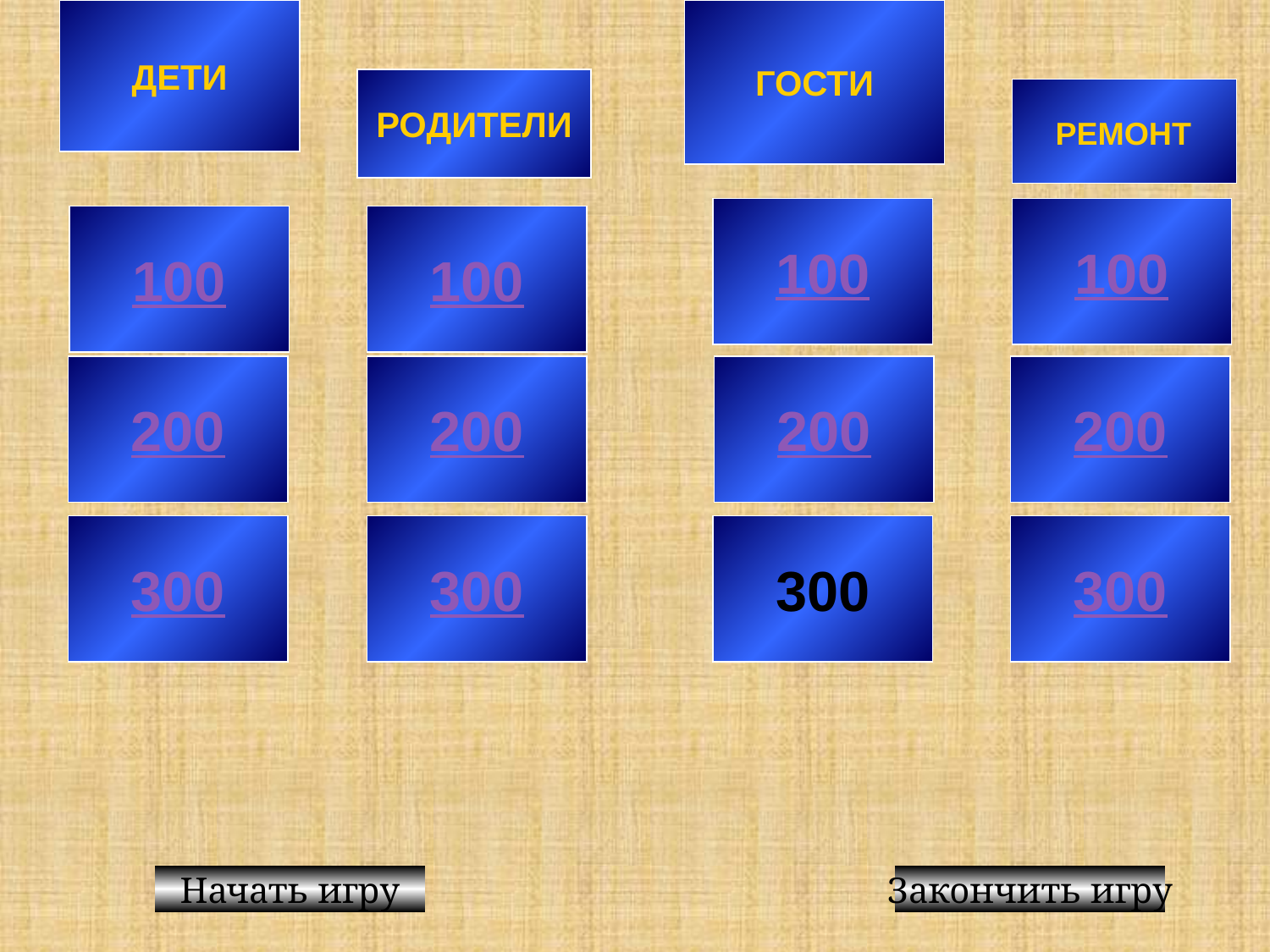

ДЕТИ
ГОСТИ
РОДИТЕЛИ
  РЕМОНТ
100
100
100
100
200
200
200
200
300
300
300
300
Начать игру
Закончить игру